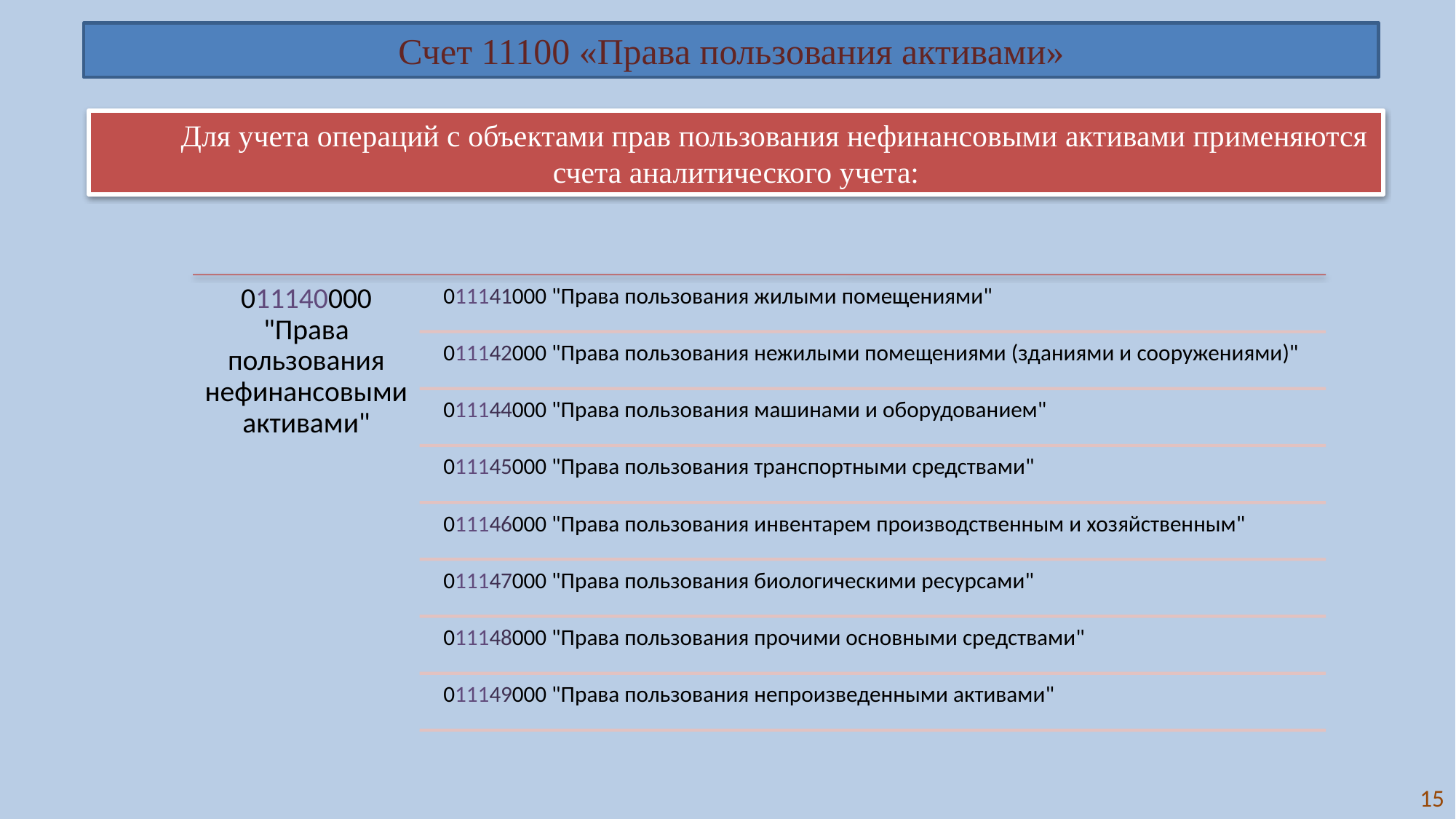

Счет 11100 «Права пользования активами»
          Для учета операций с объектами прав пользования нефинансовыми активами применяются счета аналитического учета:
011140000 "Права пользования нефинансовыми активами"
011141000 "Права пользования жилыми помещениями"
011142000 "Права пользования нежилыми помещениями (зданиями и сооружениями)"
011144000 "Права пользования машинами и оборудованием"
011145000 "Права пользования транспортными средствами"
011146000 "Права пользования инвентарем производственным и хозяйственным"
011147000 "Права пользования биологическими ресурсами"
011148000 "Права пользования прочими основными средствами"
011149000 "Права пользования непроизведенными активами"
15